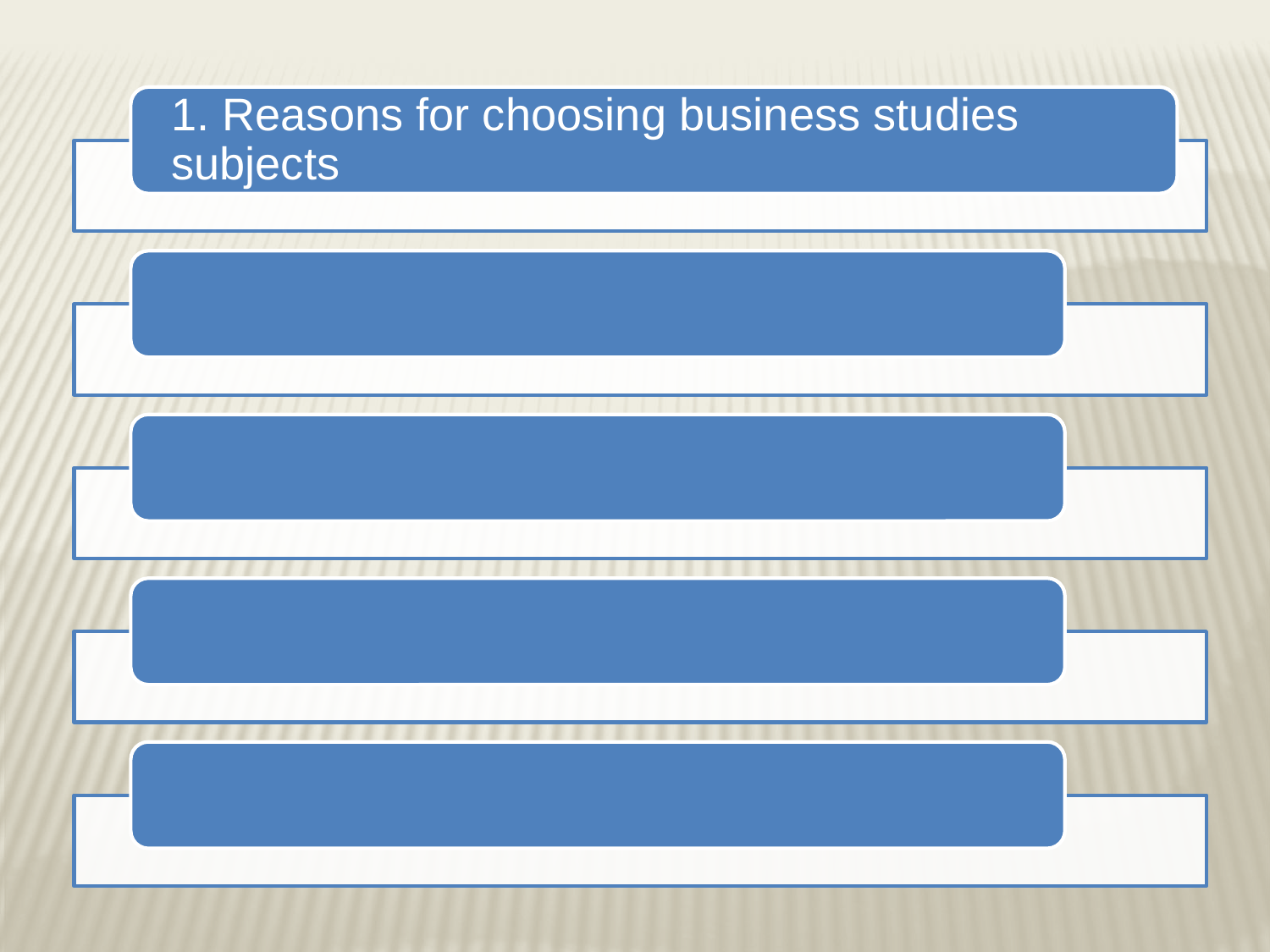

1. Reasons for choosing business studies subjects